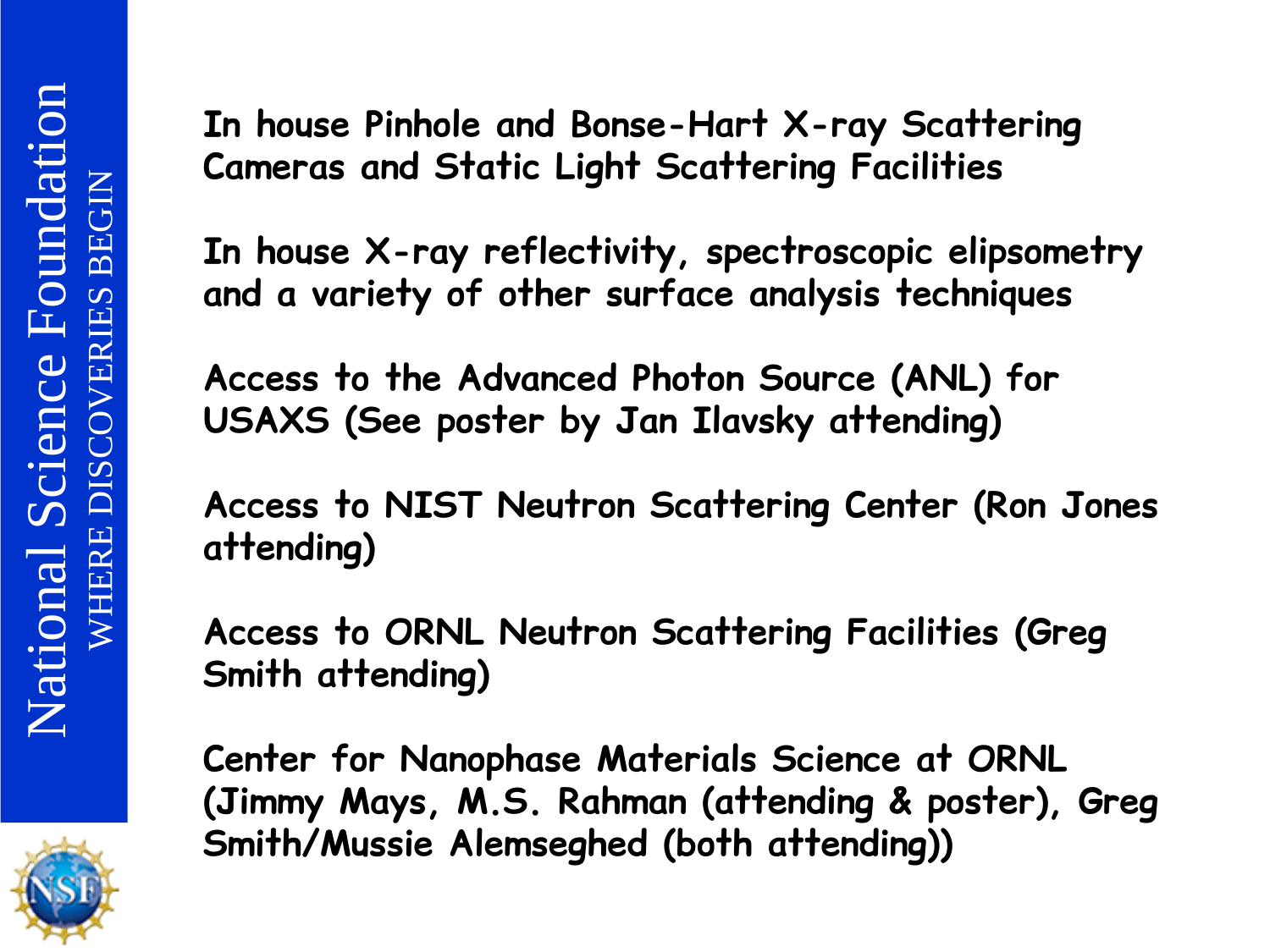

In house Pinhole and Bonse-Hart X-ray Scattering Cameras and Static Light Scattering Facilities

In house X-ray reflectivity, spectroscopic elipsometry and a variety of other surface analysis techniques

Access to the Advanced Photon Source (ANL) for USAXS (See poster by Jan Ilavsky attending)

Access to NIST Neutron Scattering Center (Ron Jones attending)

Access to ORNL Neutron Scattering Facilities (Greg Smith attending)

Center for Nanophase Materials Science at ORNL (Jimmy Mays, M.S. Rahman (attending & poster), Greg Smith/Mussie Alemseghed (both attending))